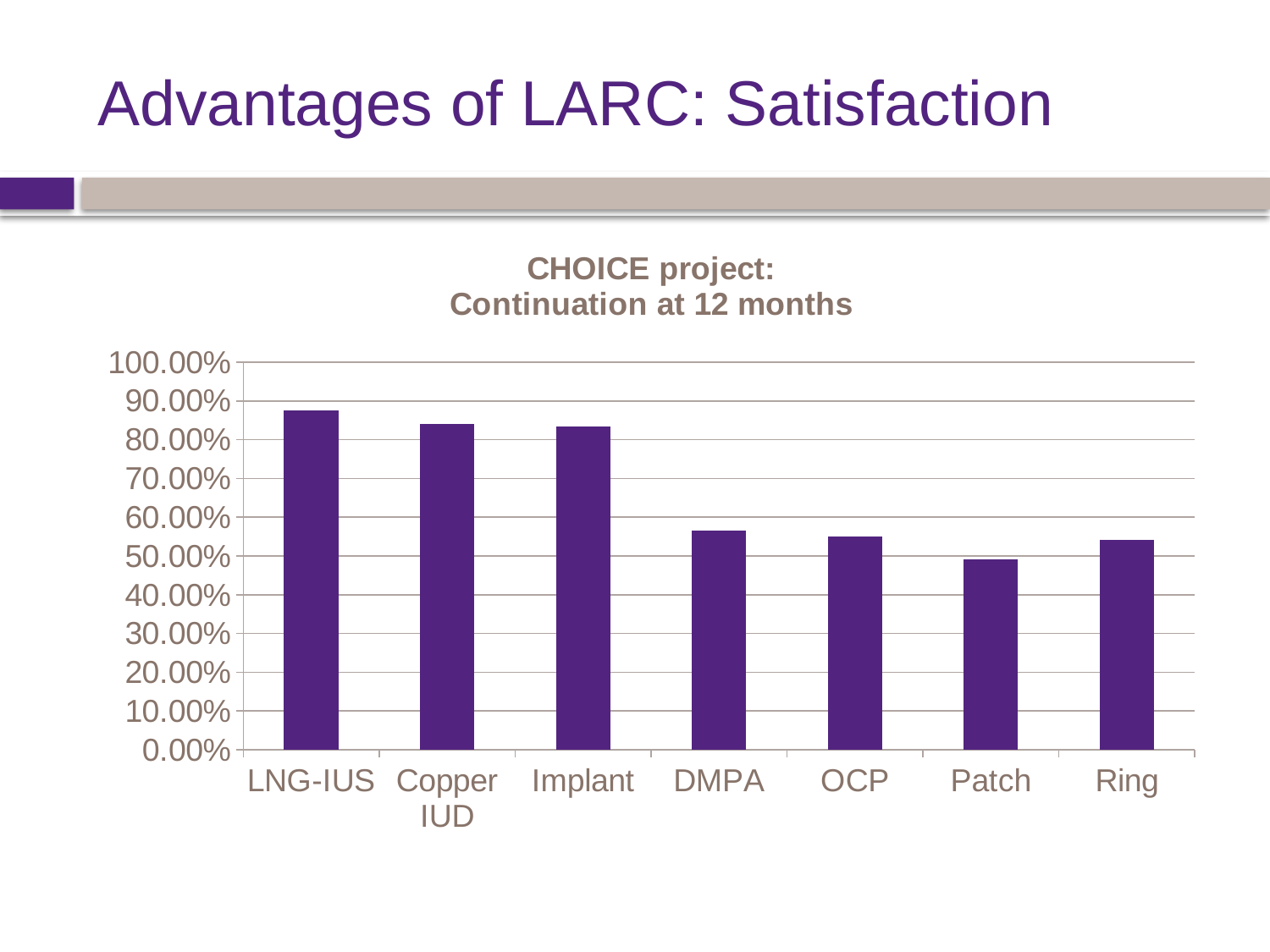

# Advantages of LARC: Satisfaction

### Chart: CHOICE project:
Continuation at 12 months

| Category | Continuation at 12 months |
|---|---|
| LNG-IUS | 0.875000000000001 |
| Copper IUD | 0.840000000000001 |
| Implant | 0.833000000000001 |
| DMPA | 0.565 |
| OCP | 0.551 |
| Patch | 0.491 |
| Ring | 0.542 |